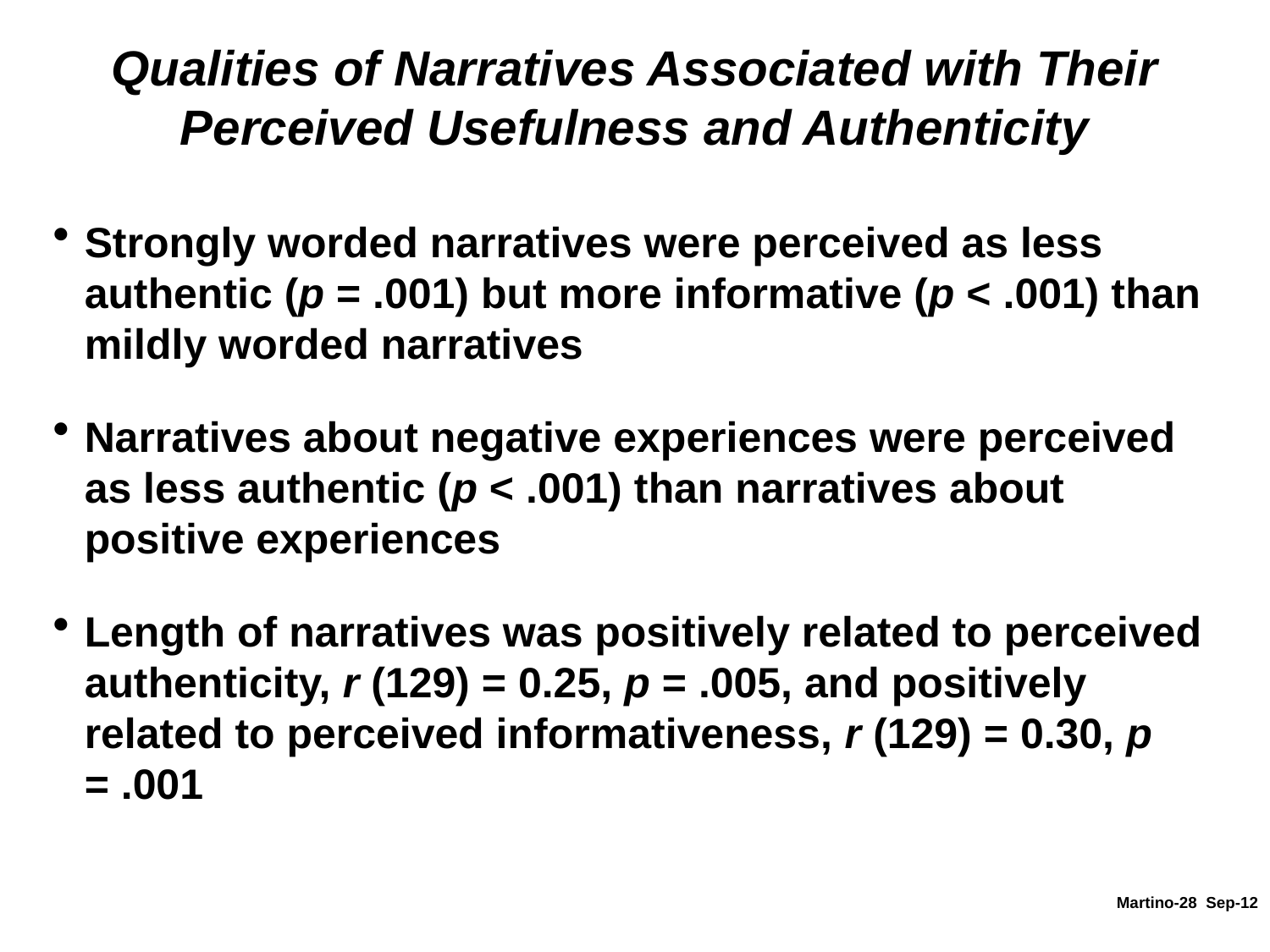

# Qualities of Narratives Associated with Their Perceived Usefulness and Authenticity
Strongly worded narratives were perceived as less authentic (p = .001) but more informative (p < .001) than mildly worded narratives
Narratives about negative experiences were perceived as less authentic (p < .001) than narratives about positive experiences
Length of narratives was positively related to perceived authenticity, r (129) = 0.25, p = .005, and positively related to perceived informativeness, r (129) = 0.30, p = .001